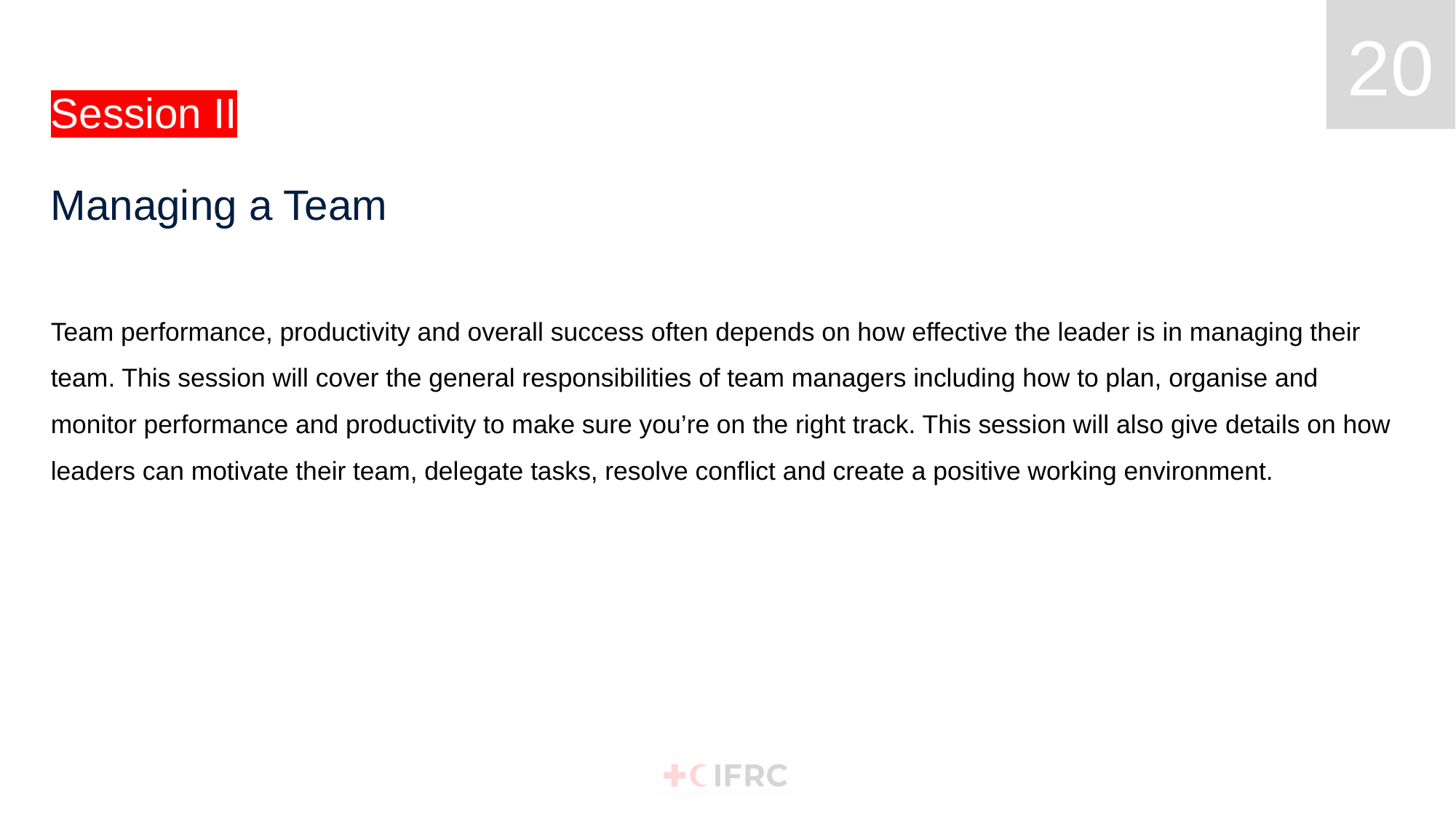

# Session II Managing a Team
Team performance, productivity and overall success often depends on how effective the leader is in managing their team. This session will cover the general responsibilities of team managers including how to plan, organise and monitor performance and productivity to make sure you’re on the right track. This session will also give details on how leaders can motivate their team, delegate tasks, resolve conflict and create a positive working environment.